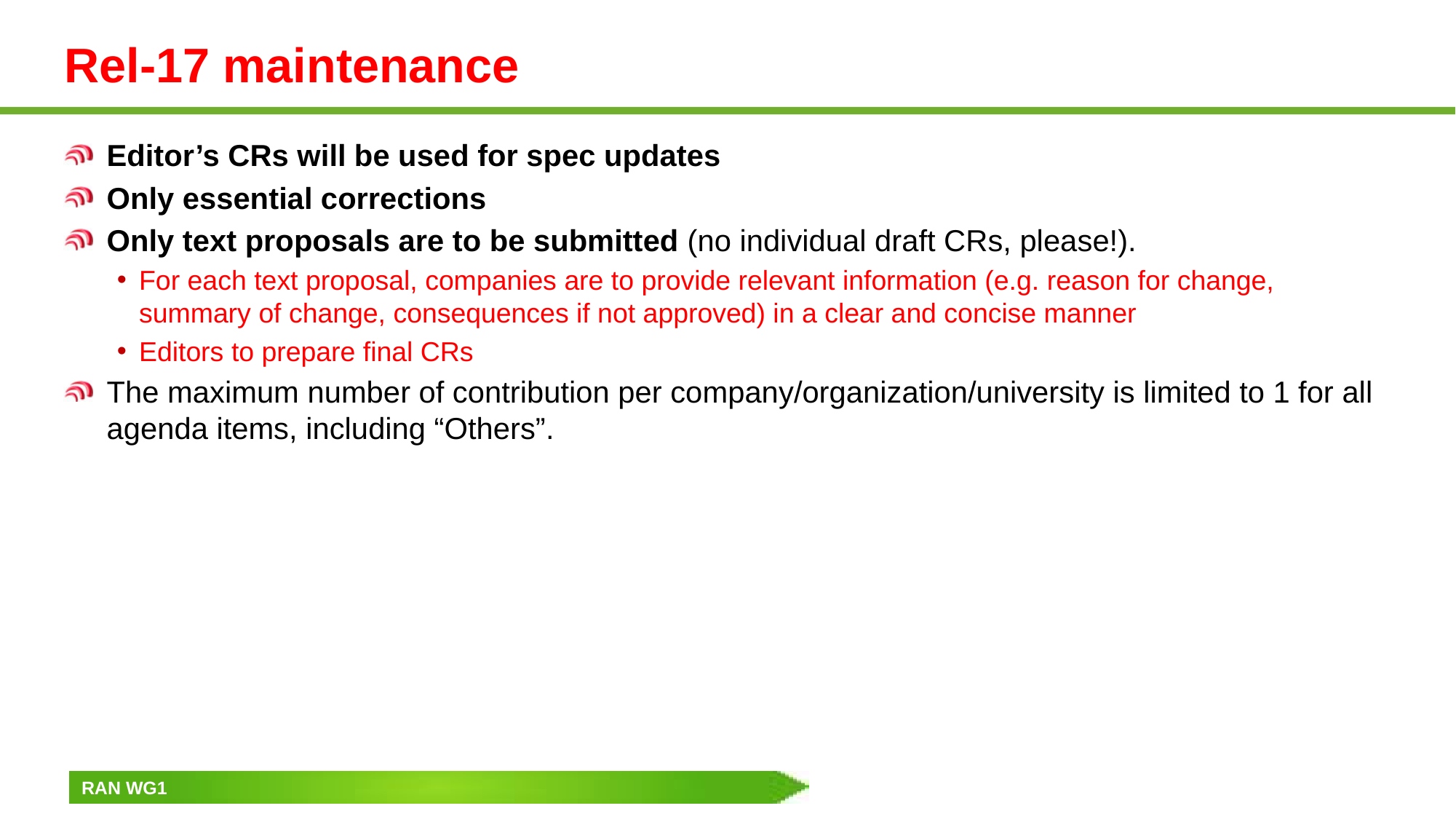

# Rel-17 maintenance
Editor’s CRs will be used for spec updates
Only essential corrections
Only text proposals are to be submitted (no individual draft CRs, please!).
For each text proposal, companies are to provide relevant information (e.g. reason for change, summary of change, consequences if not approved) in a clear and concise manner
Editors to prepare final CRs
The maximum number of contribution per company/organization/university is limited to 1 for all agenda items, including “Others”.